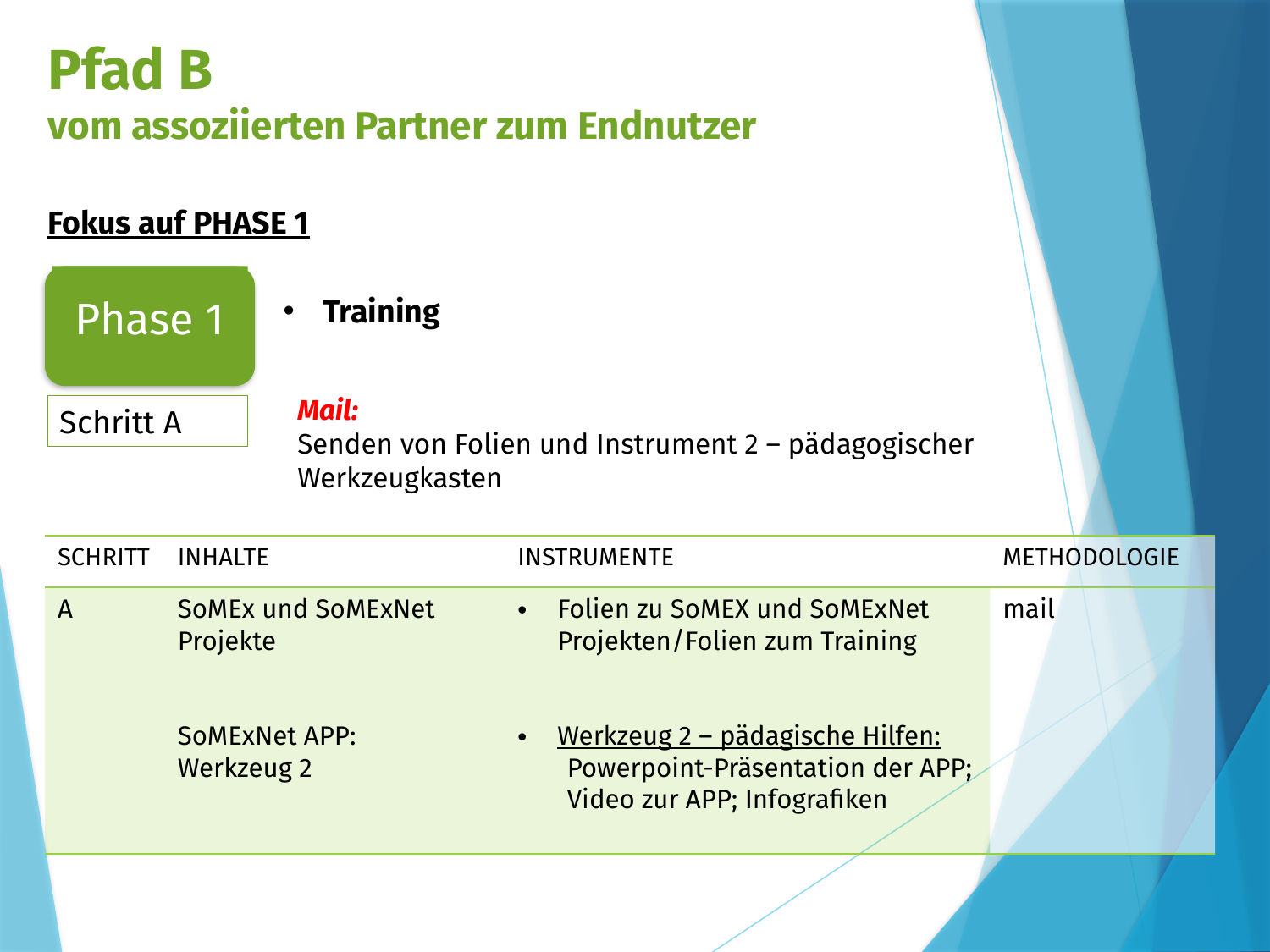

# Pfad B vom assoziierten Partner zum Endnutzer
Fokus auf PHASE 1

Training

Phase 1
Mail:
Senden von Folien und Instrument 2 – pädagogischer Werkzeugkasten
Schritt A
| SCHRITT | INHALTE | INSTRUMENTE | METHODOLOGIE |
| --- | --- | --- | --- |
| A | SoMEx und SoMExNet Projekte SoMExNet APP: Werkzeug 2 | Folien zu SoMEX und SoMExNet Projekten/Folien zum Training Werkzeug 2 – pädagische Hilfen: Powerpoint-Präsentation der APP; Video zur APP; Infografiken | mail |